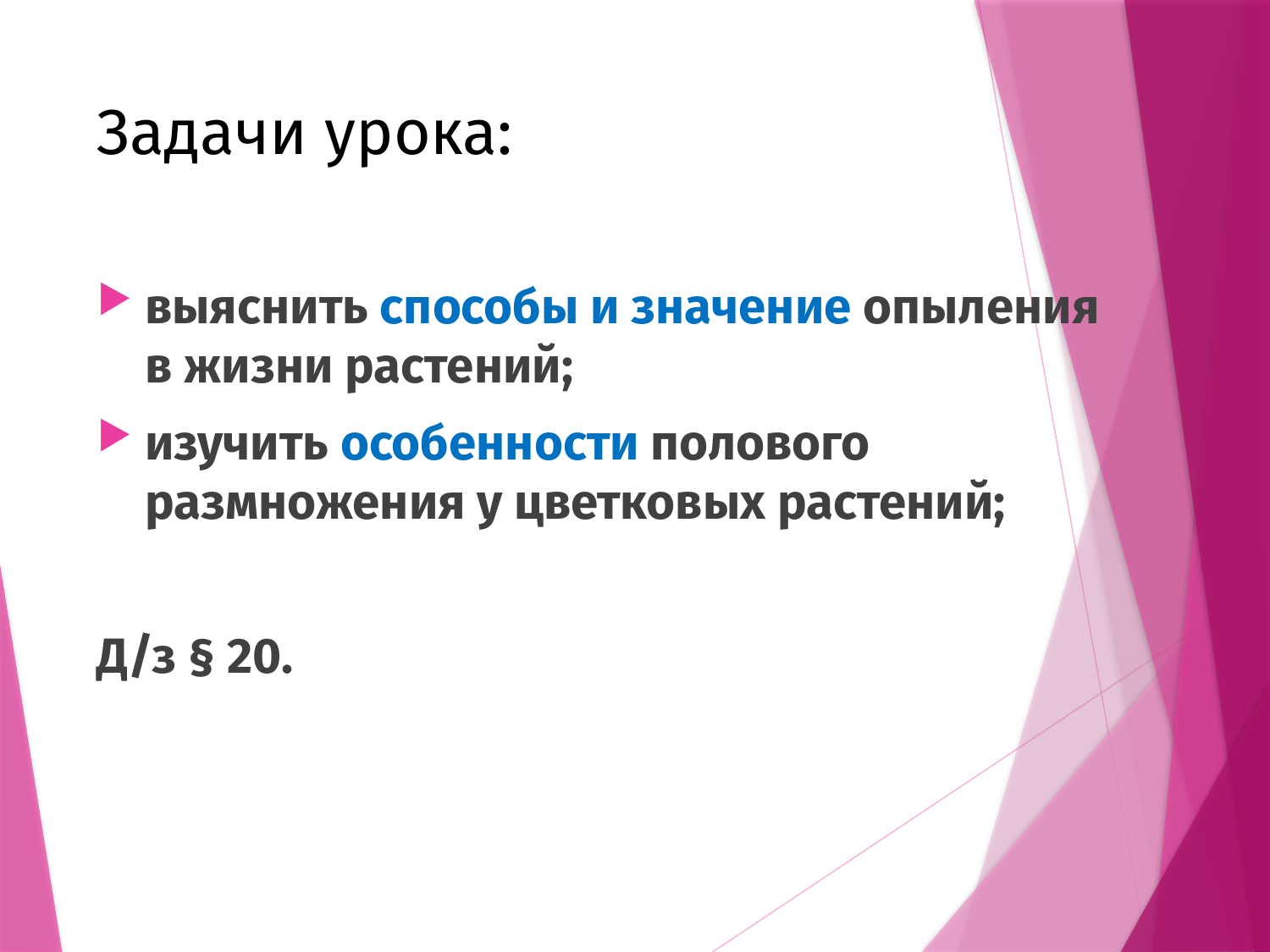

# Задачи урока:
выяснить способы и значение опыления в жизни растений;
изучить особенности полового размножения у цветковых растений;

Д/з § 20.